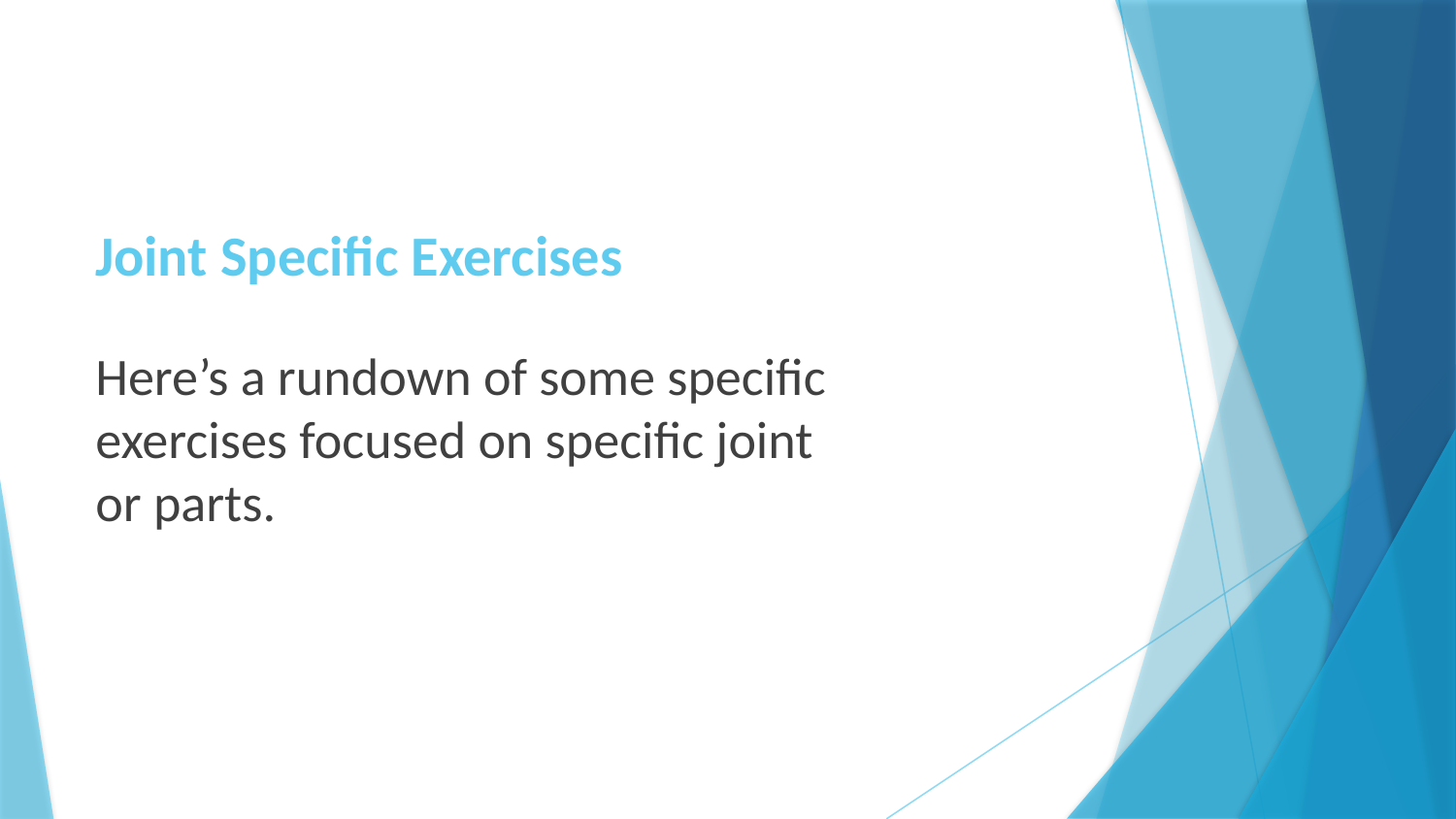

# Joint Specific Exercises
Here’s a rundown of some specific
exercises focused on specific joint
or parts.